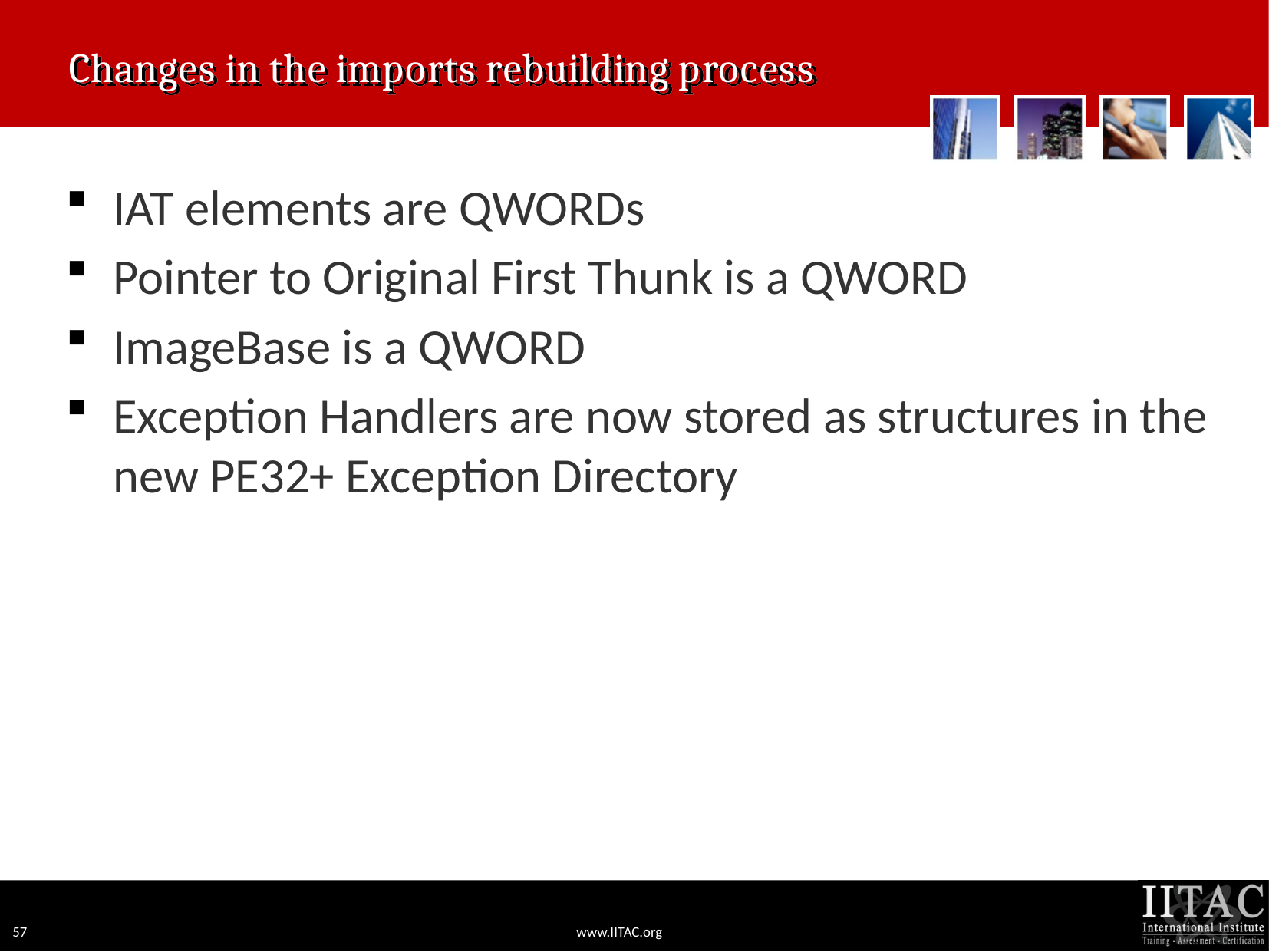

# Changes in the imports rebuilding process
IAT elements are QWORDs
Pointer to Original First Thunk is a QWORD
ImageBase is a QWORD
Exception Handlers are now stored as structures in the new PE32+ Exception Directory
57
www.IITAC.org